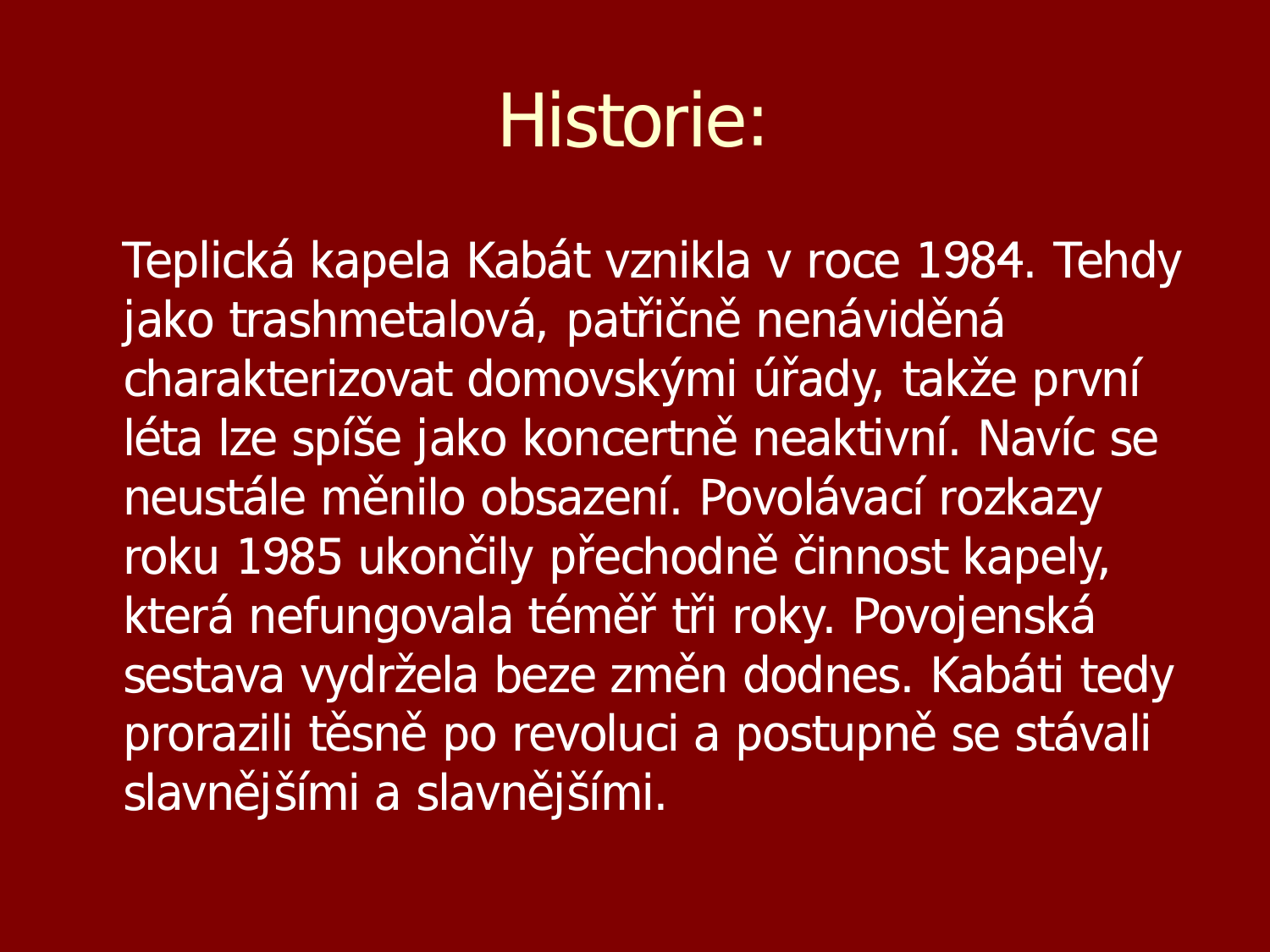

Historie:
   Teplická kapela Kabát vznikla v roce 1984. Tehdy jako trashmetalová, patřičně nenáviděná charakterizovat domovskými úřady, takže první léta lze spíše jako koncertně neaktivní. Navíc se neustále měnilo obsazení. Povolávací rozkazy roku 1985 ukončily přechodně činnost kapely, která nefungovala téměř tři roky. Povojenská sestava vydržela beze změn dodnes. Kabáti tedy prorazili těsně po revoluci a postupně se stávali slavnějšími a slavnějšími.